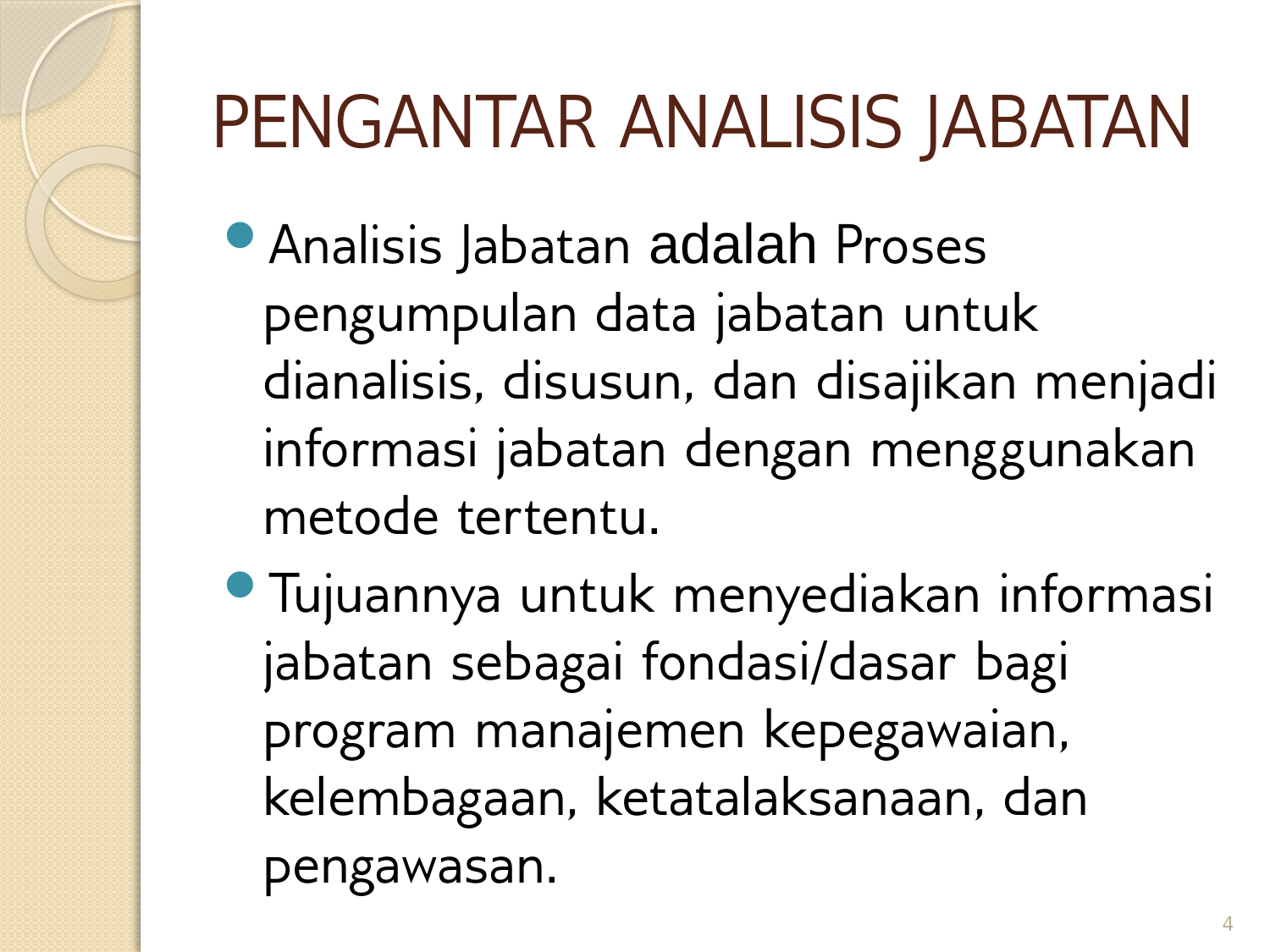

# PENGANTAR ANALISIS JABATAN
Analisis Jabatan adalah Proses pengumpulan data jabatan untuk dianalisis, disusun, dan disajikan menjadi informasi jabatan dengan menggunakan metode tertentu.
Tujuannya untuk menyediakan informasi jabatan sebagai fondasi/dasar bagi program manajemen kepegawaian, kelembagaan, ketatalaksanaan, dan pengawasan.

4